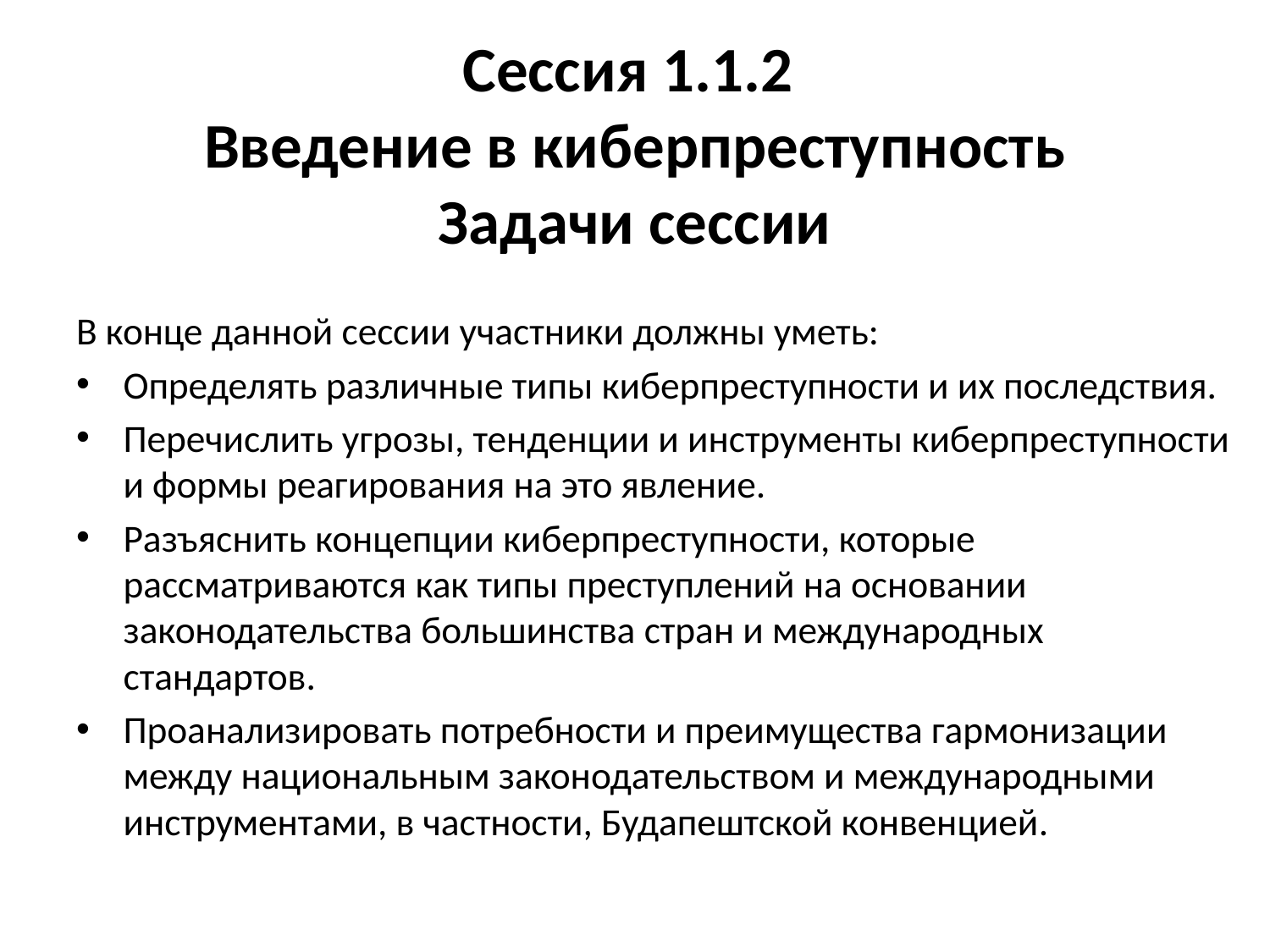

# Сессия 1.1.2 Введение в киберпреступность Задачи сессии
В конце данной сессии участники должны уметь:
Определять различные типы киберпреступности и их последствия.
Перечислить угрозы, тенденции и инструменты киберпреступности и формы реагирования на это явление.
Разъяснить концепции киберпреступности, которые рассматриваются как типы преступлений на основании законодательства большинства стран и международных стандартов.
Проанализировать потребности и преимущества гармонизации между национальным законодательством и международными инструментами, в частности, Будапештской конвенцией.